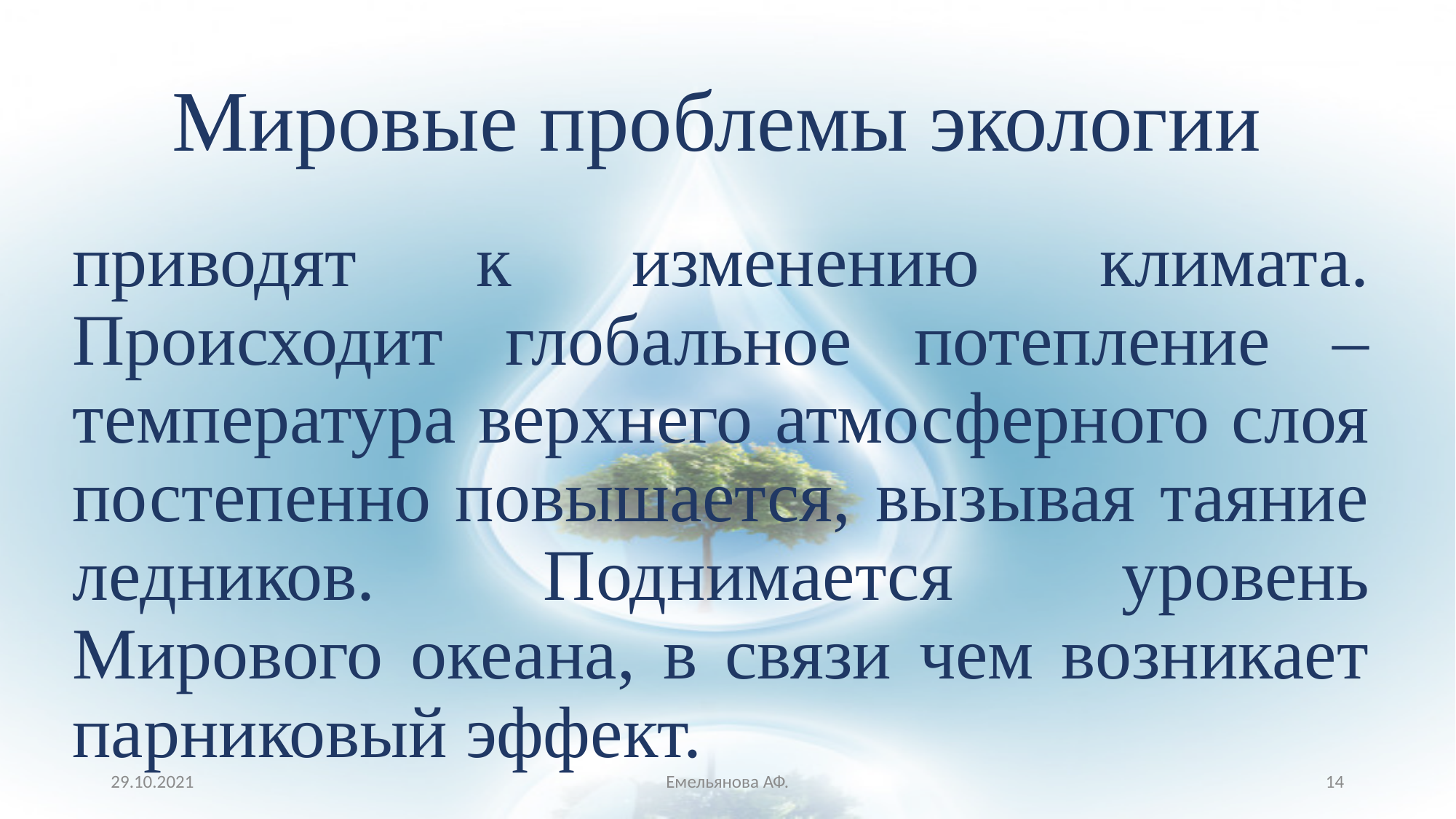

# Мировые проблемы экологии
приводят к изменению климата. Происходит глобальное потепление – температура верхнего атмосферного слоя постепенно повышается, вызывая таяние ледников. Поднимается уровень Мирового океана, в связи чем возникает парниковый эффект.
29.10.2021
Емельянова АФ.
14